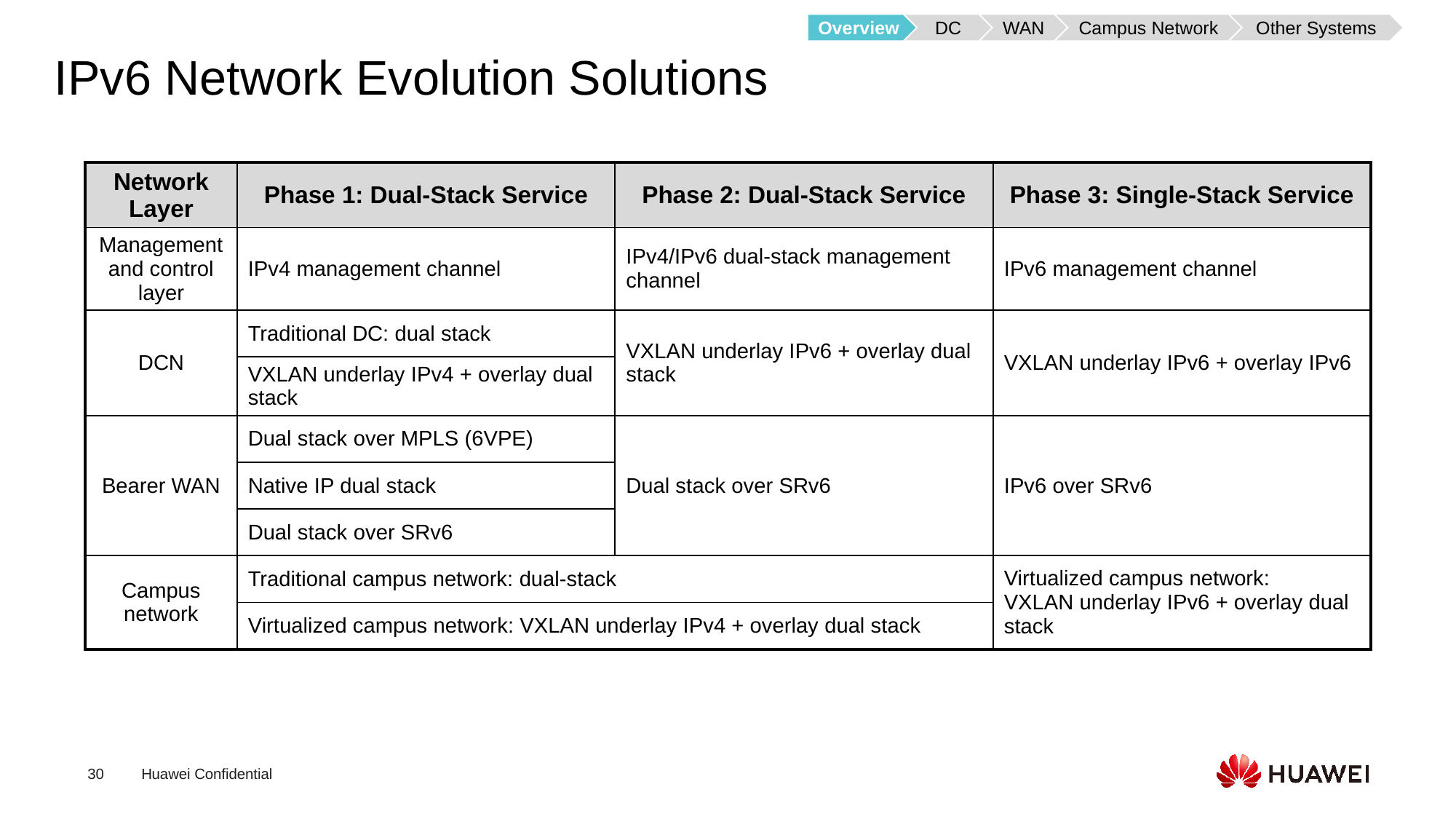

Overview
DC
WAN
Campus Network
Other Systems
# IPv6 Network Evolution Solutions
| Network Layer | Phase 1: Dual-Stack Service | Phase 2: Dual-Stack Service | Phase 3: Single-Stack Service |
| --- | --- | --- | --- |
| Management and control layer | IPv4 management channel | IPv4/IPv6 dual-stack management channel | IPv6 management channel |
| DCN | Traditional DC: dual stack | VXLAN underlay IPv6 + overlay dual stack | VXLAN underlay IPv6 + overlay IPv6 |
|  | VXLAN underlay IPv4 + overlay dual stack |  |  |
| Bearer WAN | Dual stack over MPLS (6VPE) | Dual stack over SRv6 | IPv6 over SRv6 |
|  | Native IP dual stack |  |  |
|  | Dual stack over SRv6 |  |  |
| Campus network | Traditional campus network: dual-stack |  | Virtualized campus network: VXLAN underlay IPv6 + overlay dual stack |
|  | Virtualized campus network: VXLAN underlay IPv4 + overlay dual stack |  |  |